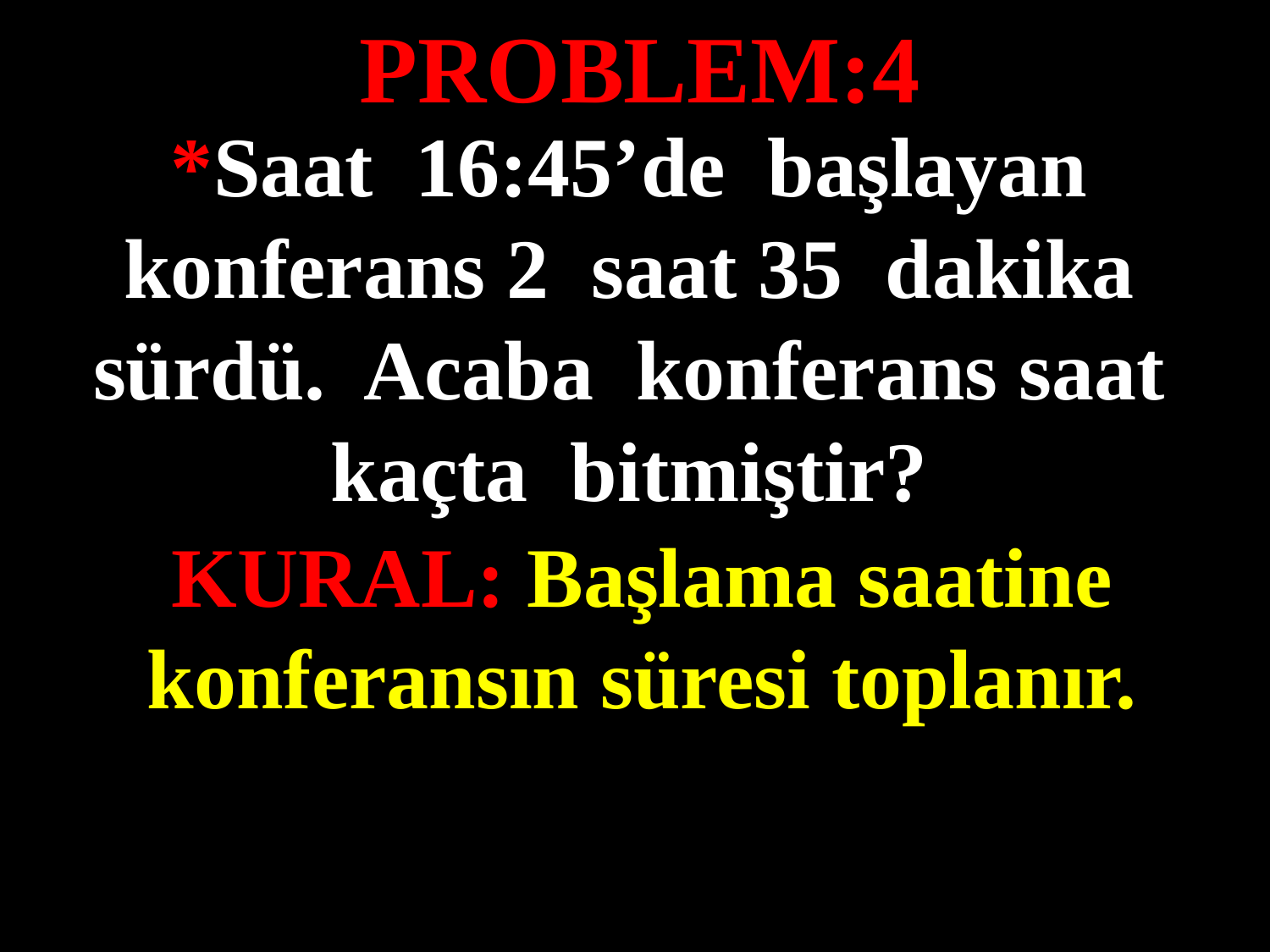

PROBLEM:4
*Saat  16:45’de  başlayan  konferans 2  saat 35  dakika  sürdü.  Acaba  konferans saat  kaçta  bitmiştir?
#
KURAL: Başlama saatine konferansın süresi toplanır.